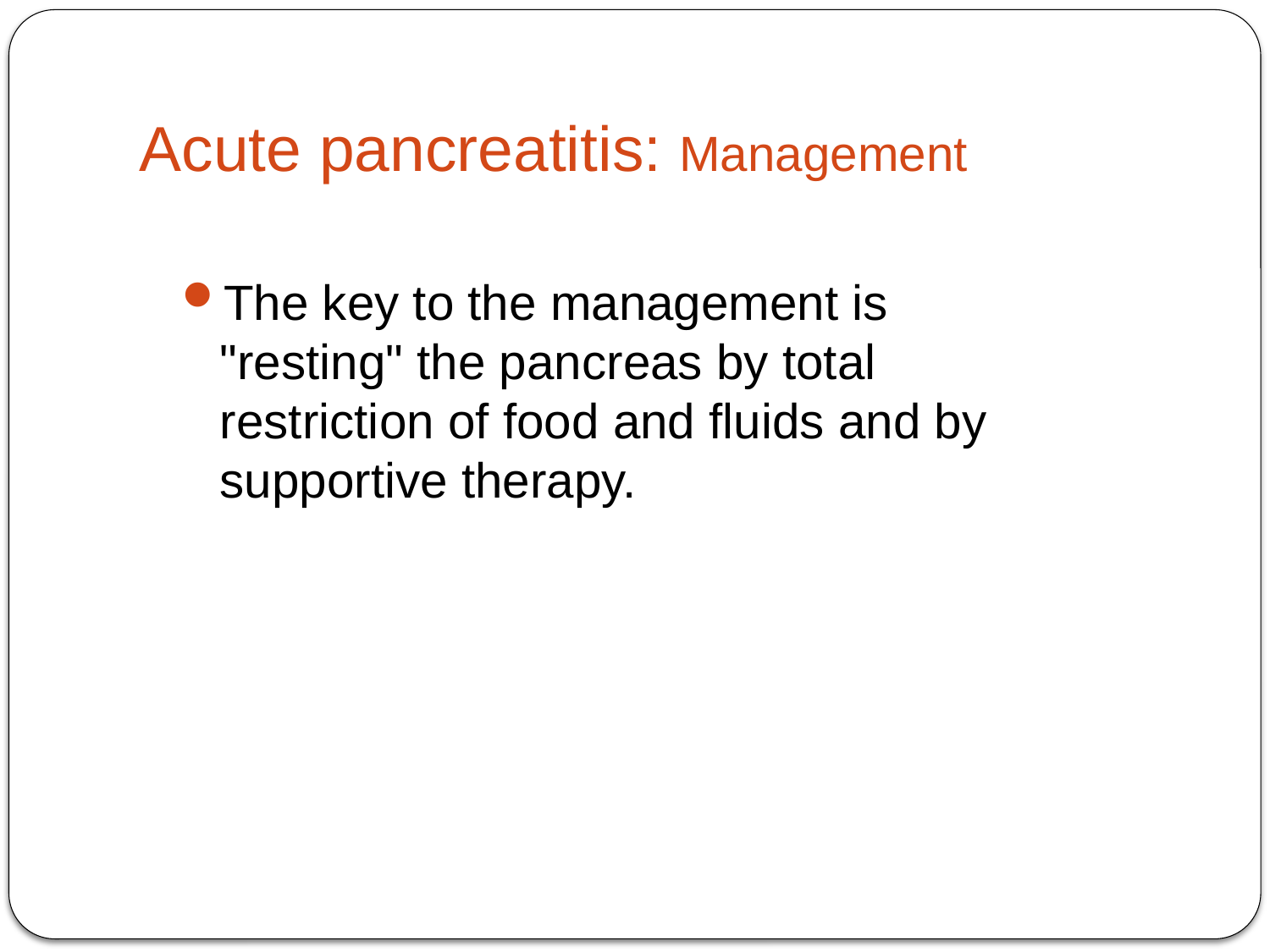

# Acute pancreatitis: Management
The key to the management is "resting" the pancreas by total restriction of food and fluids and by supportive therapy.